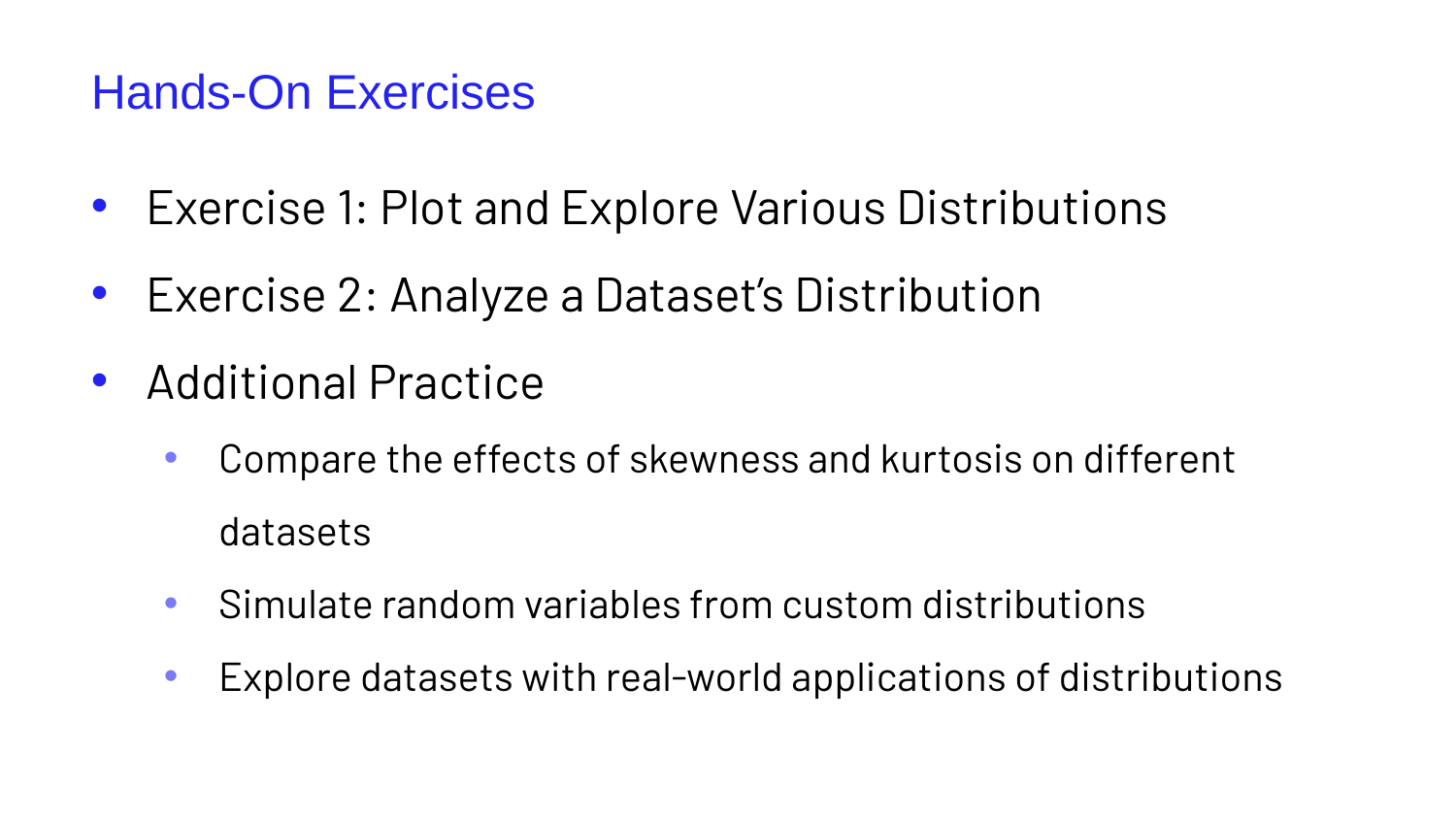

Hands-On Exercises
Exercise 1: Plot and Explore Various Distributions
Exercise 2: Analyze a Dataset’s Distribution
Additional Practice
Compare the effects of skewness and kurtosis on different datasets
Simulate random variables from custom distributions
Explore datasets with real-world applications of distributions